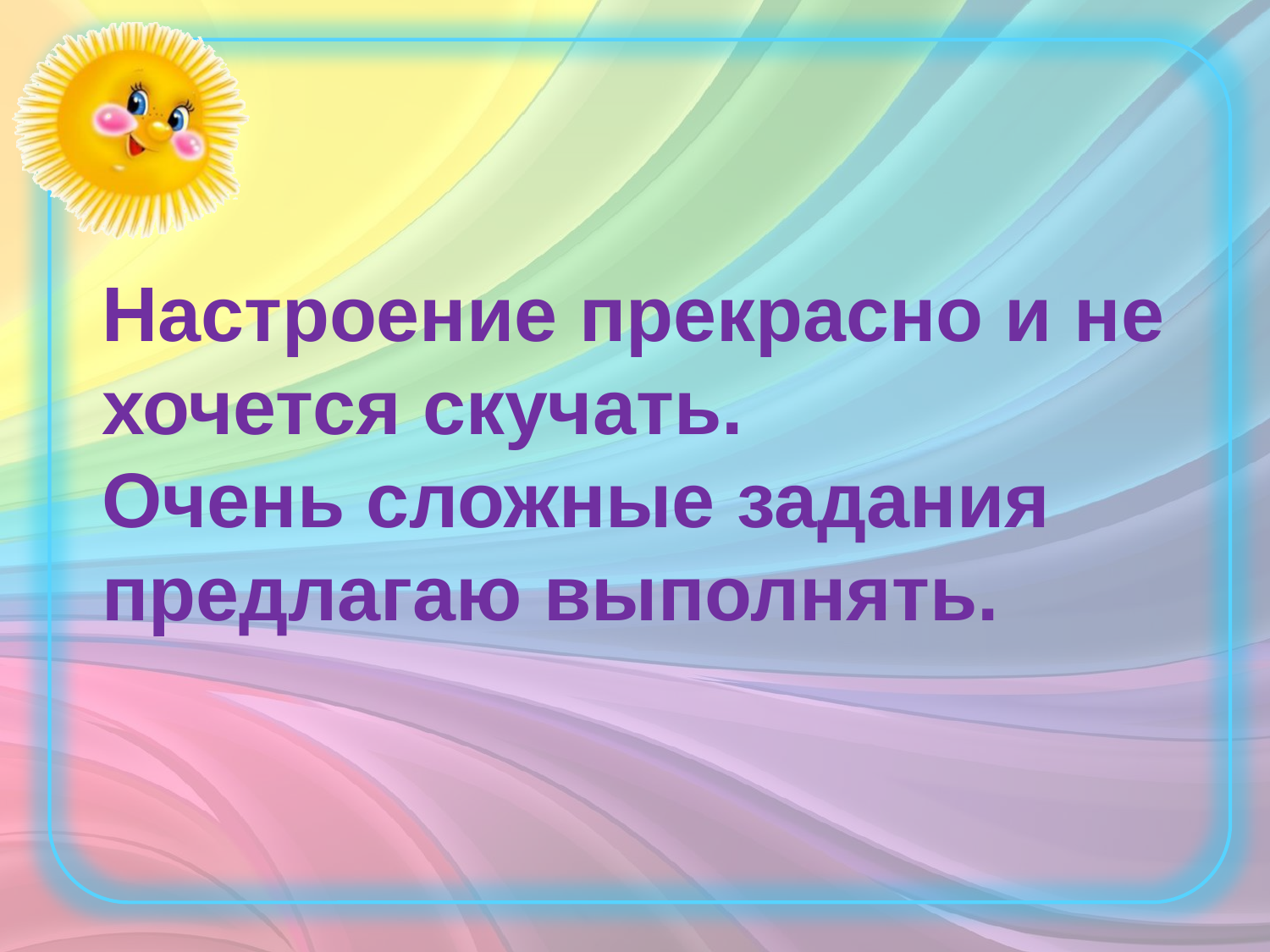

Настроение прекрасно и не хочется скучать.
Очень сложные задания предлагаю выполнять.